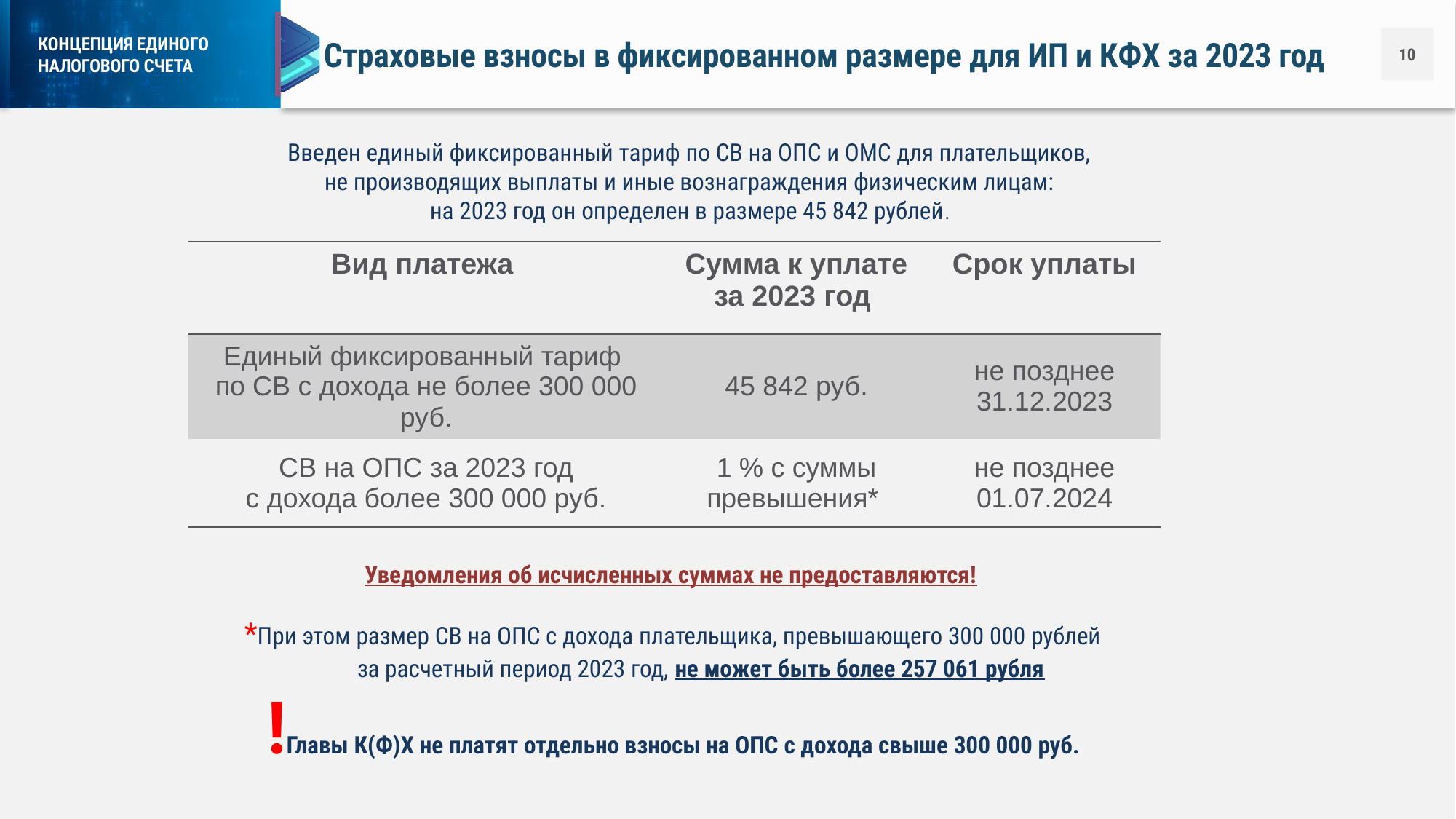

Страховые взносы в фиксированном размере для ИП и КФХ за 2023 год
Введен единый фиксированный тариф по СВ на ОПС и ОМС для плательщиков,
не производящих выплаты и иные вознаграждения физическим лицам:
на 2023 год он определен в размере 45 842 рублей.
| Вид платежа | Сумма к уплате за 2023 год | Срок уплаты |
| --- | --- | --- |
| Единый фиксированный тариф по СВ с дохода не более 300 000 руб. | 45 842 руб. | не позднее 31.12.2023 |
| СВ на ОПС за 2023 год с дохода более 300 000 руб. | 1 % с суммы превышения\* | не позднее 01.07.2024 |
Уведомления об исчисленных суммах не предоставляются!
*При этом размер СВ на ОПС с дохода плательщика, превышающего 300 000 рублей
за расчетный период 2023 год, не может быть более 257 061 рубля
!Главы К(Ф)Х не платят отдельно взносы на ОПС с дохода свыше 300 000 руб.